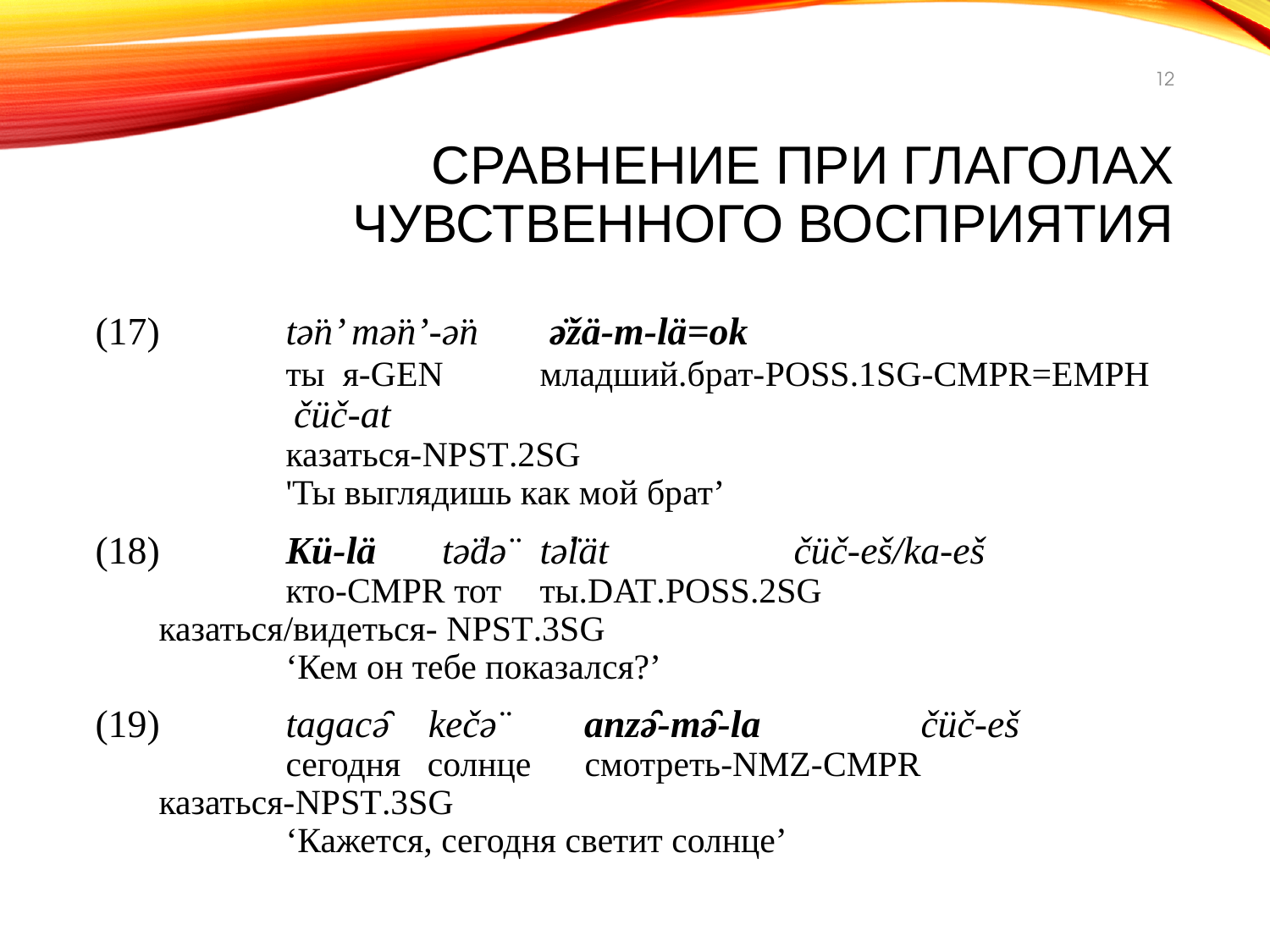

12
# Сравнение при глаголах чувственного восприятия
 	tə̈n’ mə̈n’-ə̈n 	 ə̈žä-m-lä=ok
	ты  я-gen	младший.брат-poss.1sg-cmpr=emph
	 čüč-at
	казаться-npst.2sg
	'Ты выглядишь как мой брат’
 	Kü-lä 	   tə̈də̈ 	tə̈lät 		čüč-eš/ka-eš
	кто-cmpr тот   	ты.dat.poss.2sg	казаться/видеться- npst.3sg
	‘Кем он тебе показался?’
 	tagacə̑    kečə̈         anzə̑-mə̑-la    	čüč-eš 
	сегодня   солнце      смотреть-nmz-cmpr	казаться-npst.3sg
	‘Кажется, сегодня светит солнце’